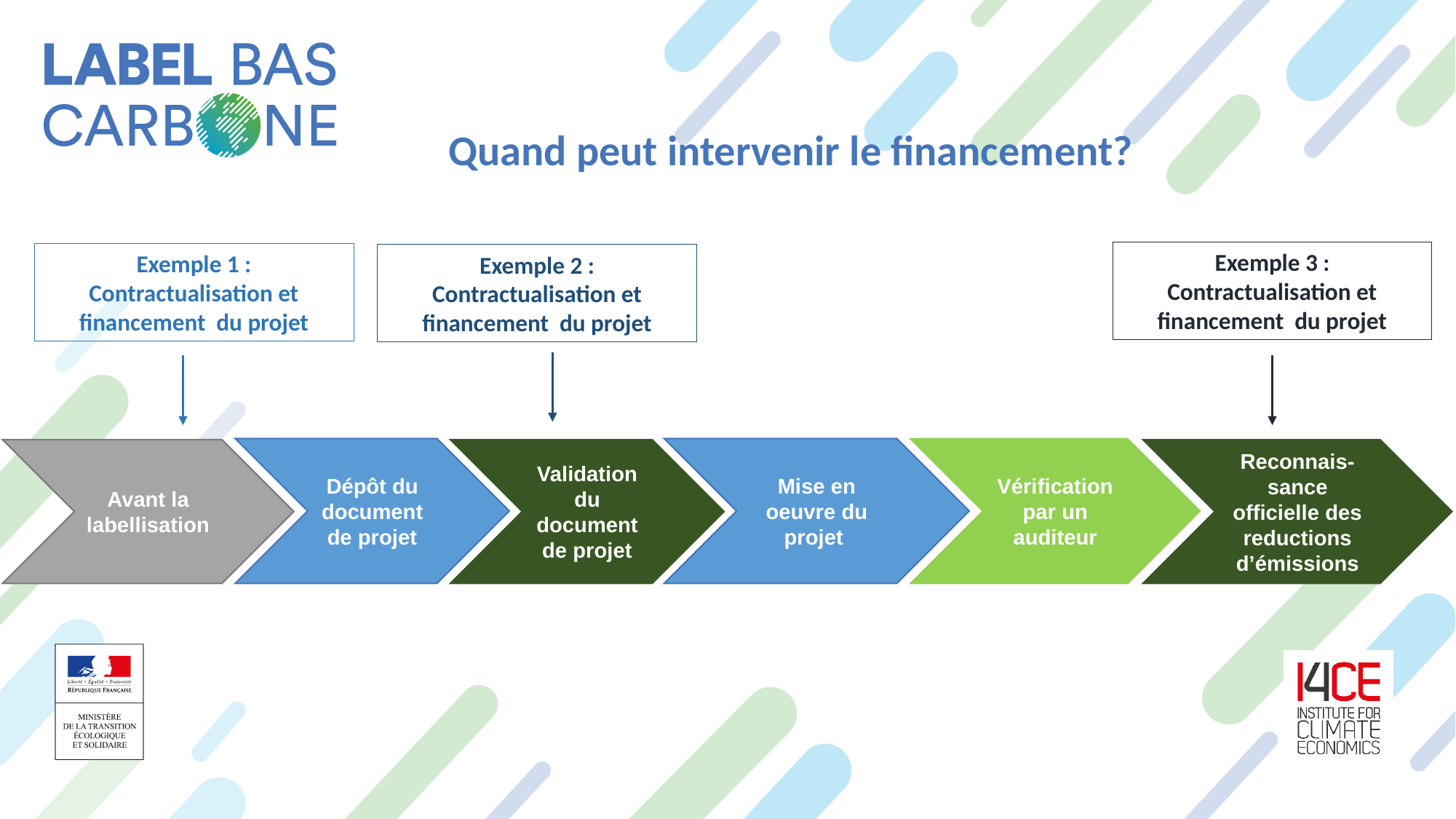

Quand peut intervenir le financement?
Exemple 3 : Contractualisation et financement  du projet
Exemple 1 : Contractualisation et financement  du projet
Exemple 2 : Contractualisation et financement  du projet
Mise en oeuvre du projet
Dépôt du document de projet
Vérification par un auditeur
Avant la labellisation
Validation du document de projet
Reconnais-sance officielle des reductions d’émissions